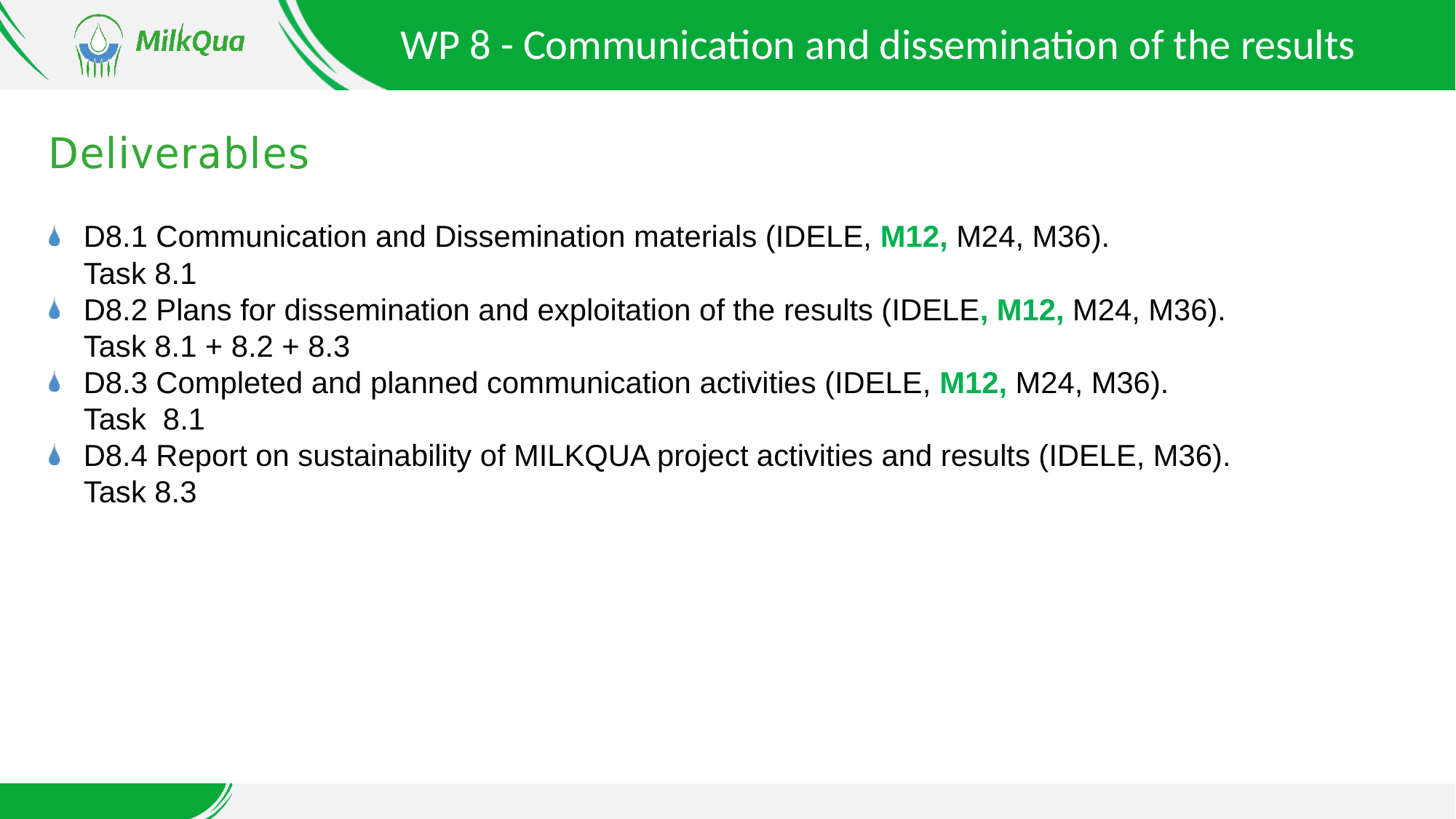

WP 8 - Communication and dissemination of the results
# Deliverables
D8.1 Communication and Dissemination materials (IDELE, M12, M24, M36).
Task 8.1
D8.2 Plans for dissemination and exploitation of the results (IDELE, M12, M24, M36).
Task 8.1 + 8.2 + 8.3
D8.3 Completed and planned communication activities (IDELE, M12, M24, M36).
Task  8.1
D8.4 Report on sustainability of MILKQUA project activities and results (IDELE, M36).
Task 8.3